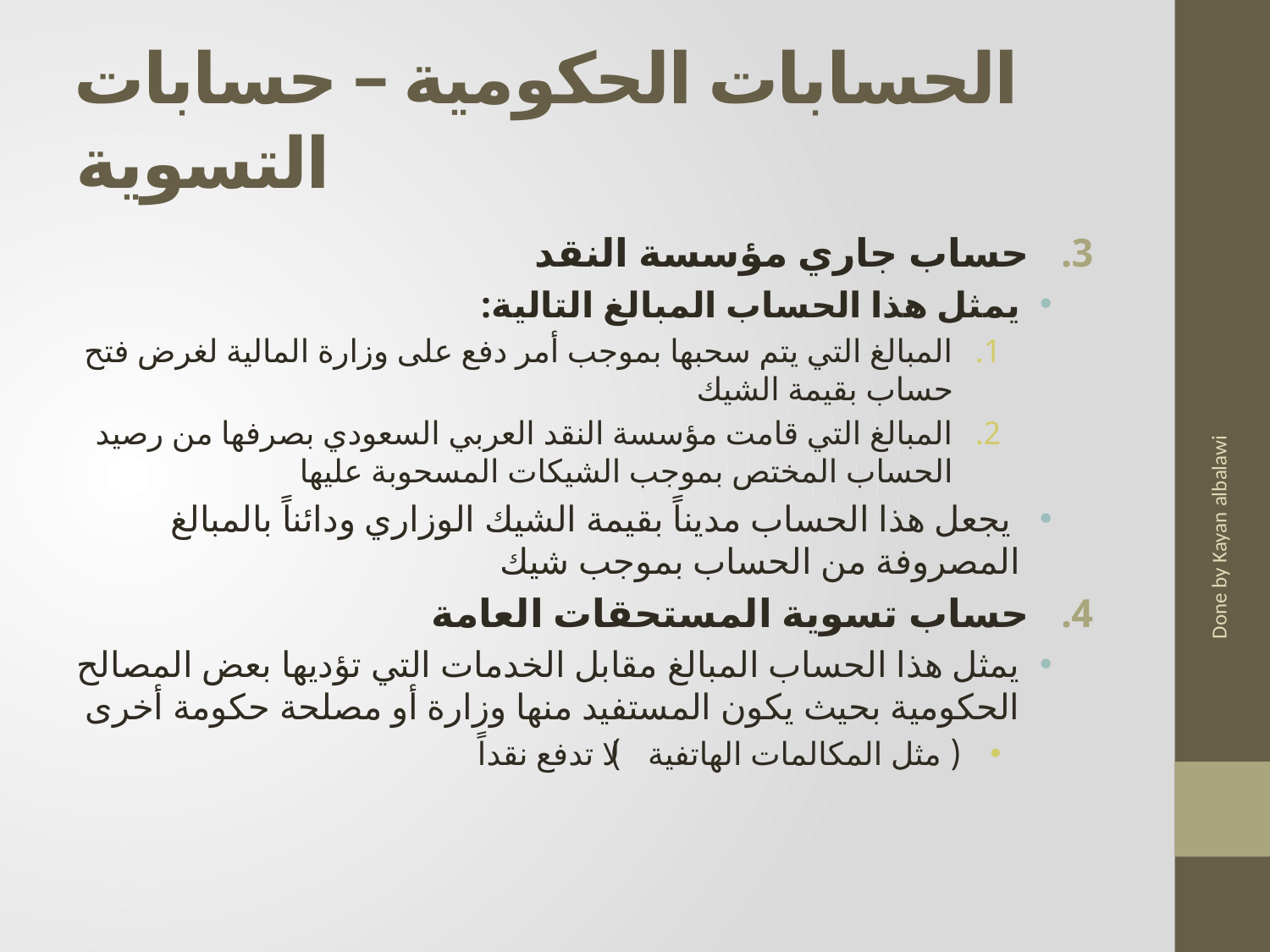

# الحسابات الحكومية – حسابات التسوية
حساب جاري مؤسسة النقد
يمثل هذا الحساب المبالغ التالية:
المبالغ التي يتم سحبها بموجب أمر دفع على وزارة المالية لغرض فتح حساب بقيمة الشيك
المبالغ التي قامت مؤسسة النقد العربي السعودي بصرفها من رصيد الحساب المختص بموجب الشيكات المسحوبة عليها
 يجعل هذا الحساب مديناً بقيمة الشيك الوزاري ودائناً بالمبالغ المصروفة من الحساب بموجب شيك
حساب تسوية المستحقات العامة
يمثل هذا الحساب المبالغ مقابل الخدمات التي تؤديها بعض المصالح الحكومية بحيث يكون المستفيد منها وزارة أو مصلحة حكومة أخرى
 ( مثل المكالمات الهاتفية ) لا تدفع نقداً

Done by Kayan albalawi